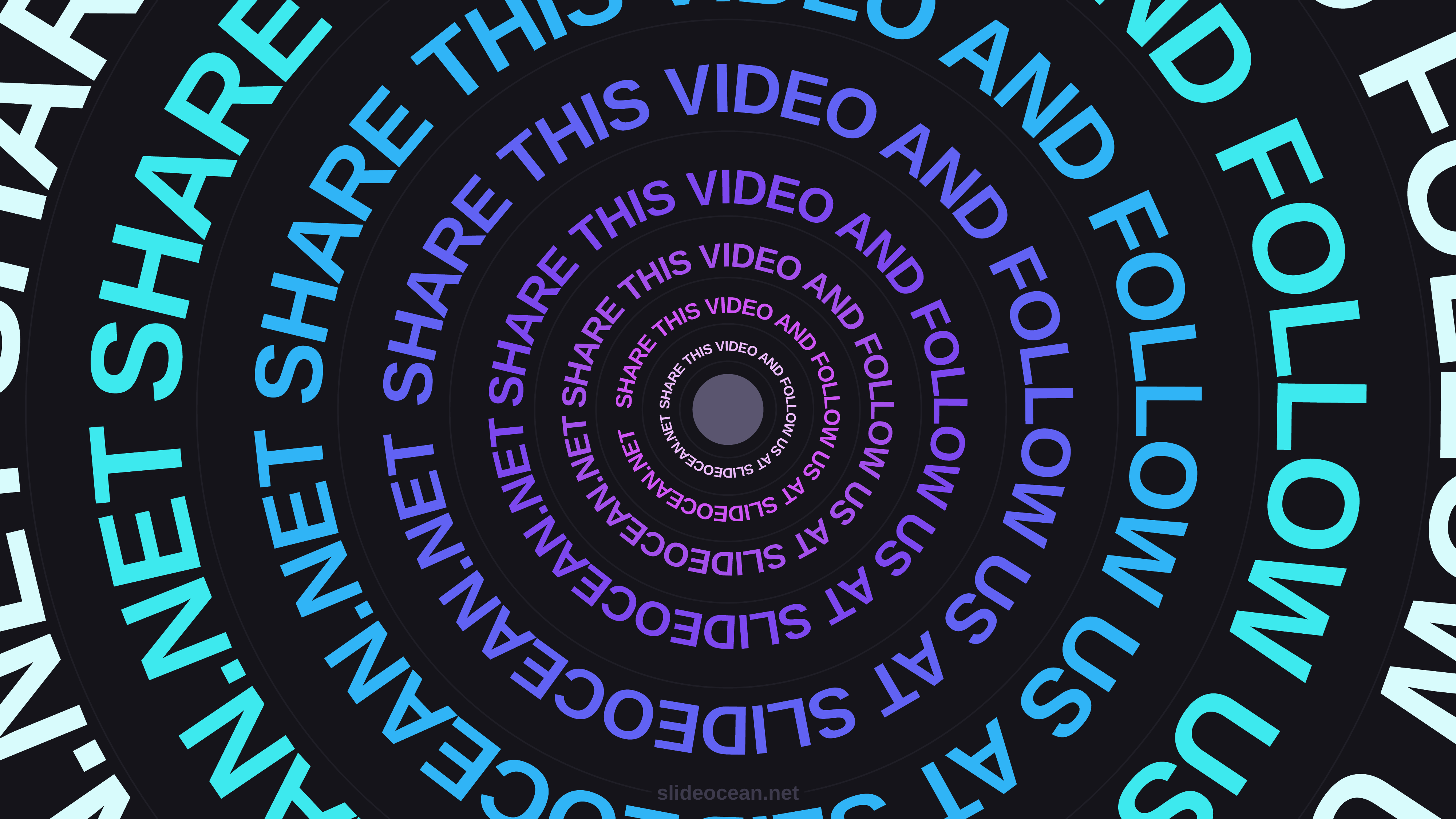

SHARE THIS VIDEO AND FOLLOW US AT SLIDEOCEAN.NET

SHARE THIS VIDEO AND FOLLOW US AT SLIDEOCEAN.NET

SHARE THIS VIDEO AND FOLLOW US AT SLIDEOCEAN.NET

SHARE THIS VIDEO AND FOLLOW US AT SLIDEOCEAN.NET

SHARE THIS VIDEO AND FOLLOW US AT SLIDEOCEAN.NET

SHARE THIS VIDEO AND FOLLOW US AT SLIDEOCEAN.NET

SHARE THIS VIDEO AND FOLLOW US AT SLIDEOCEAN.NET

SHARE THIS VIDEO AND FOLLOW US AT SLIDEOCEAN.NET

slideocean.net